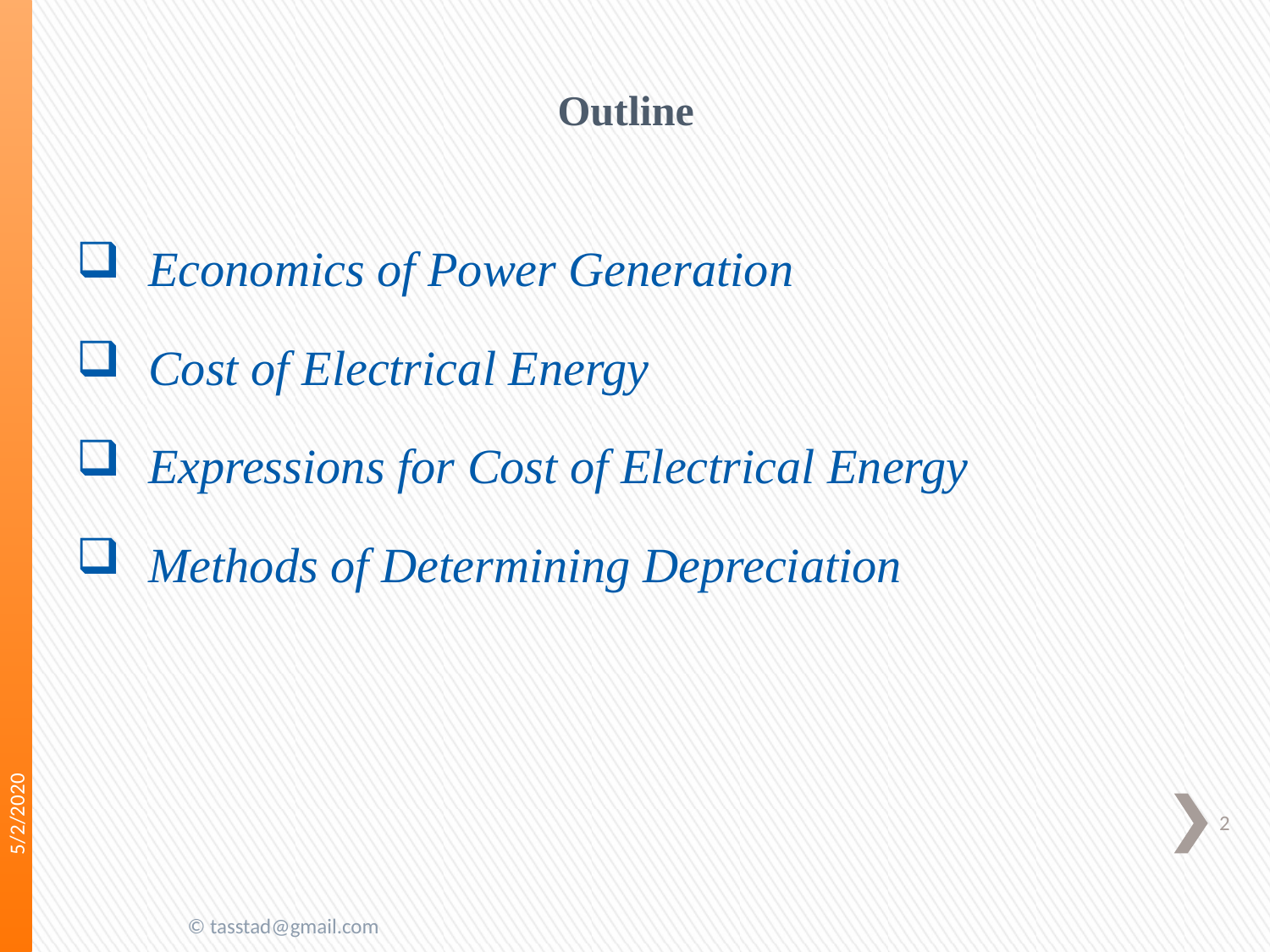

# Outline
  Economics of Power Generation
  Cost of Electrical Energy
  Expressions for Cost of Electrical Energy
  Methods of Determining Depreciation
5/2/2020
2
© tasstad@gmail.com